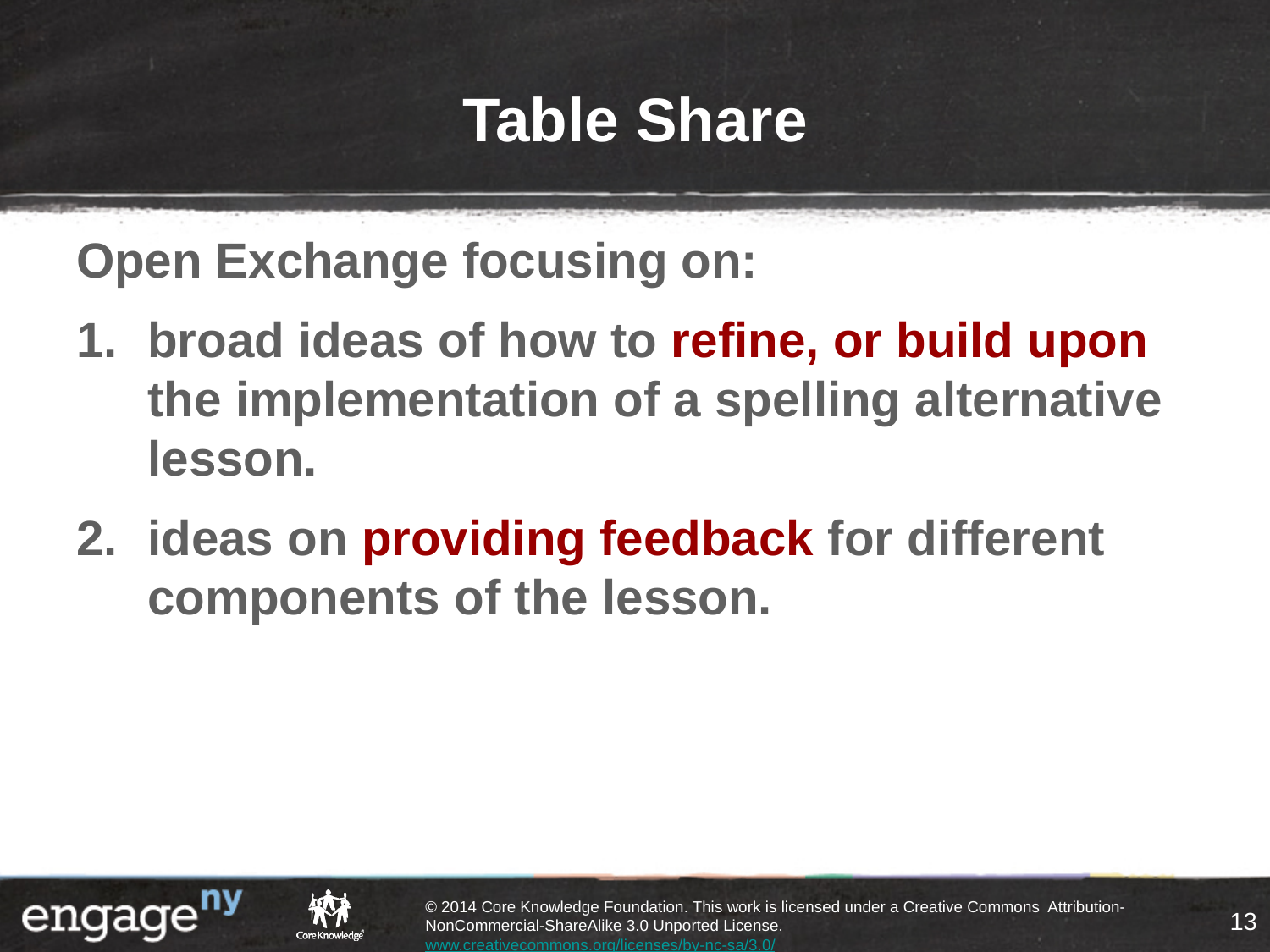

# Table Share
Open Exchange focusing on:
broad ideas of how to refine, or build upon the implementation of a spelling alternative lesson.
ideas on providing feedback for different components of the lesson.
13